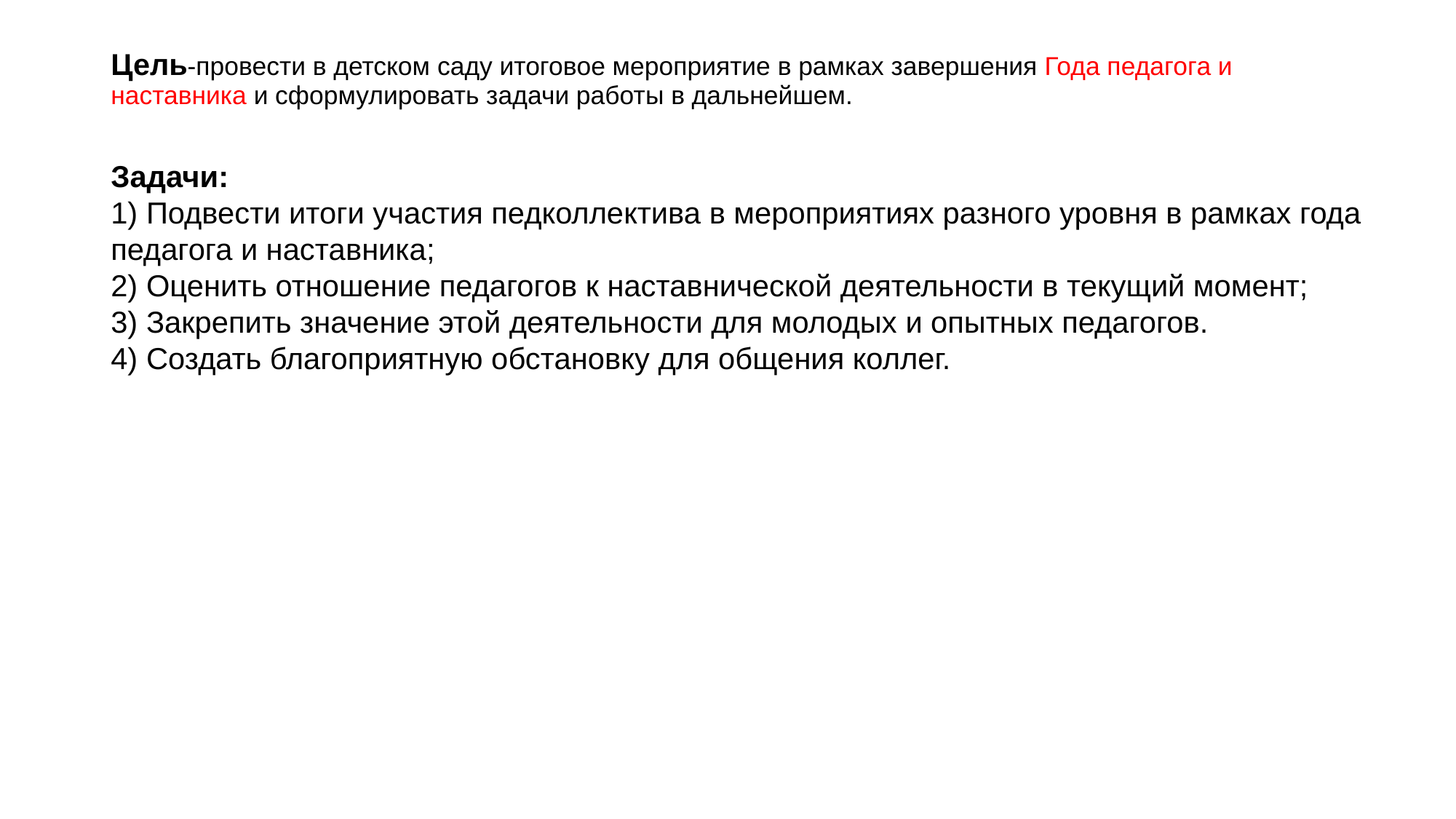

# Цель-провести в детском саду итоговое мероприятие в рамках завершения Года педагога и наставника и сформулировать задачи работы в дальнейшем.
Задачи:
1) Подвести итоги участия педколлектива в мероприятиях разного уровня в рамках года педагога и наставника;
2) Оценить отношение педагогов к наставнической деятельности в текущий момент;
3) Закрепить значение этой деятельности для молодых и опытных педагогов.
4) Создать благоприятную обстановку для общения коллег.